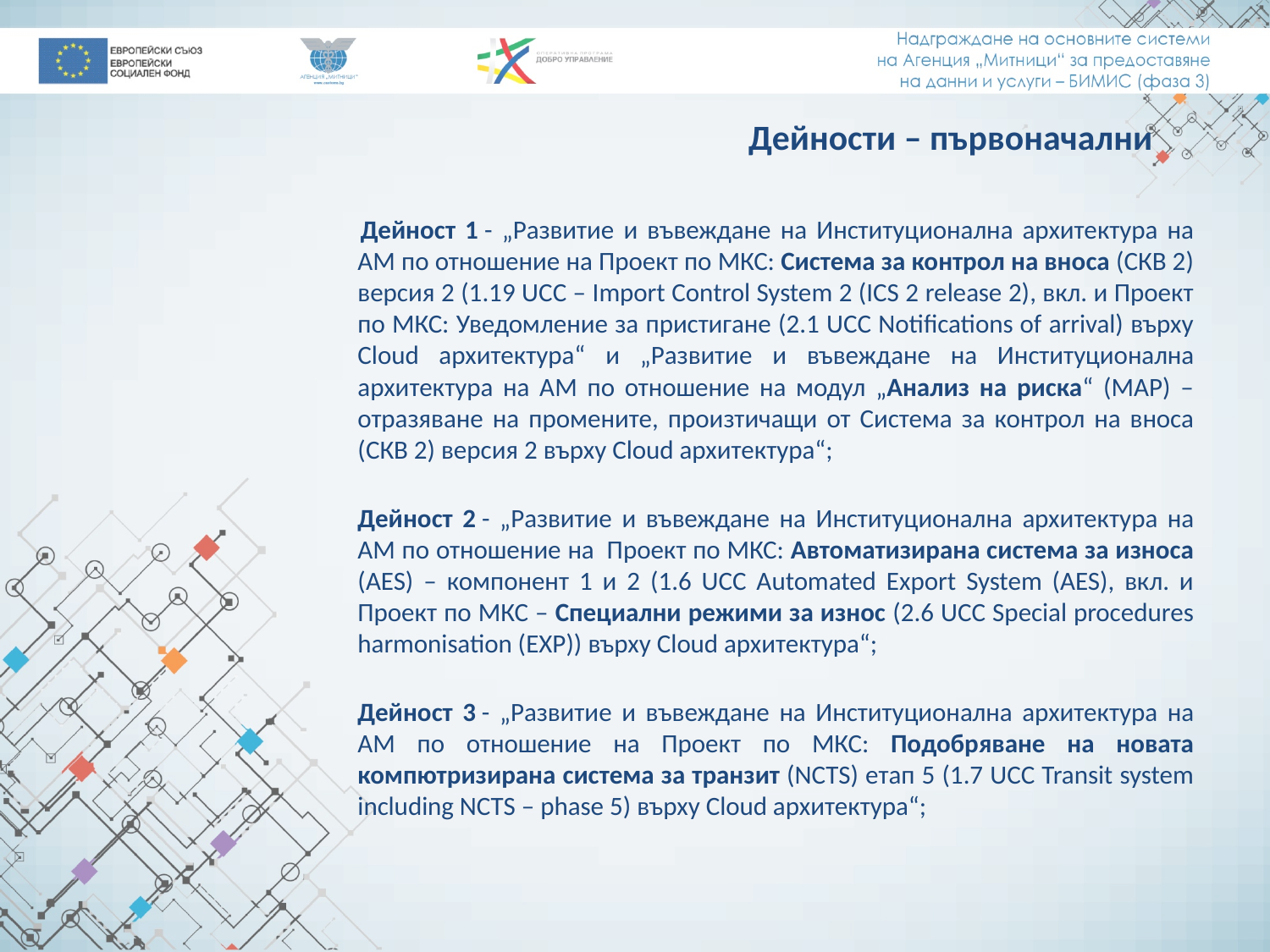

# Дейности – първоначални
 Дейност 1 - „Развитие и въвеждане на Институционална архитектура на АМ по отношение на Проект по МКС: Система за контрол на вноса (СКВ 2) версия 2 (1.19 UCC – Import Control System 2 (ICS 2 release 2), вкл. и Проект по МКС: Уведомление за пристигане (2.1 UCC Notifications of arrival) върху Cloud архитектура“ и „Развитие и въвеждане на Институционална архитектура на АМ по отношение на модул „Анализ на риска“ (МАР) – отразяване на промените, произтичащи от Система за контрол на вноса (СКВ 2) версия 2 върху Cloud архитектура“;
Дейност 2 - „Развитие и въвеждане на Институционална архитектура на АМ по отношение на  Проект по МКС: Автоматизирана система за износа (AES) – компонент 1 и 2 (1.6 UCC Automated Export System (AES), вкл. и Проект по МКС – Специални режими за износ (2.6 UCC Special procedures harmonisation (EXP)) върху Cloud архитектура“;
Дейност 3 - „Развитие и въвеждане на Институционална архитектура на АМ по отношение на Проект по МКС: Подобряване на новата компютризирана система за транзит (NCTS) етап 5 (1.7 UCC Transit system including NCTS – phase 5) върху Cloud архитектура“;